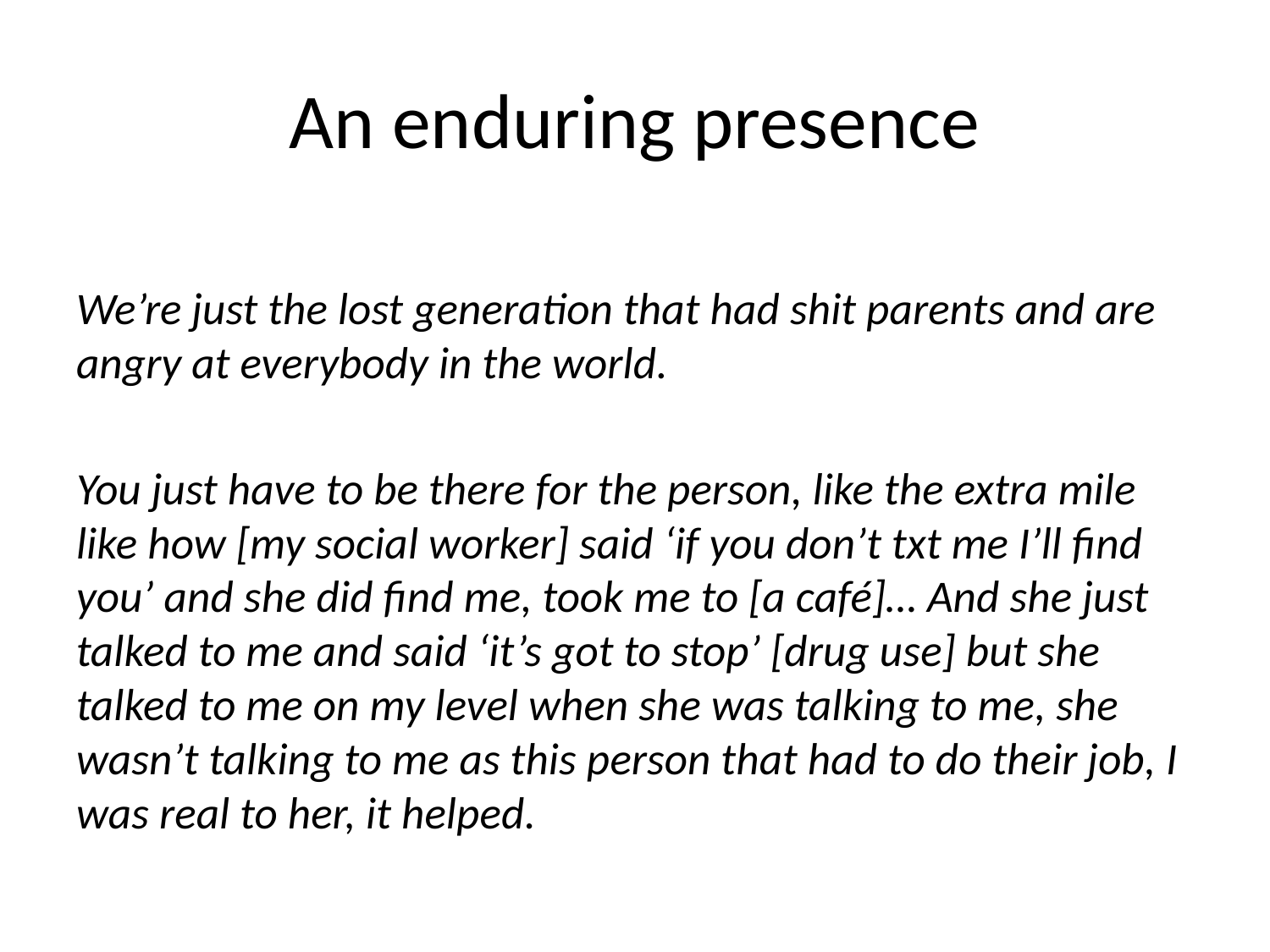

# An enduring presence

We’re just the lost generation that had shit parents and are angry at everybody in the world.

You just have to be there for the person, like the extra mile like how [my social worker] said ‘if you don’t txt me I’ll find you’ and she did find me, took me to [a café]… And she just talked to me and said ‘it’s got to stop’ [drug use] but she talked to me on my level when she was talking to me, she wasn’t talking to me as this person that had to do their job, I was real to her, it helped.